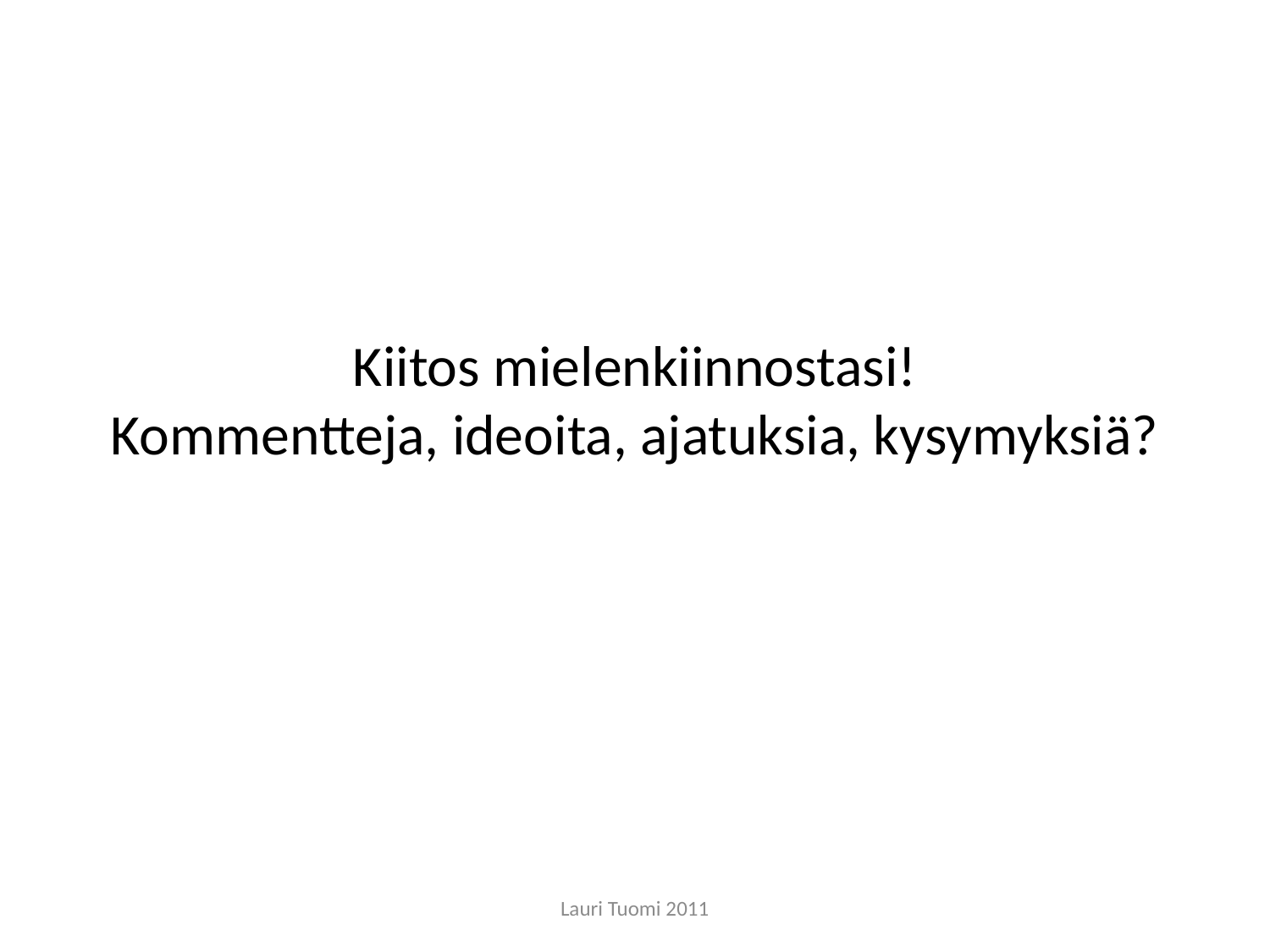

# Kiitos mielenkiinnostasi! Kommentteja, ideoita, ajatuksia, kysymyksiä?

Lauri Tuomi 2011